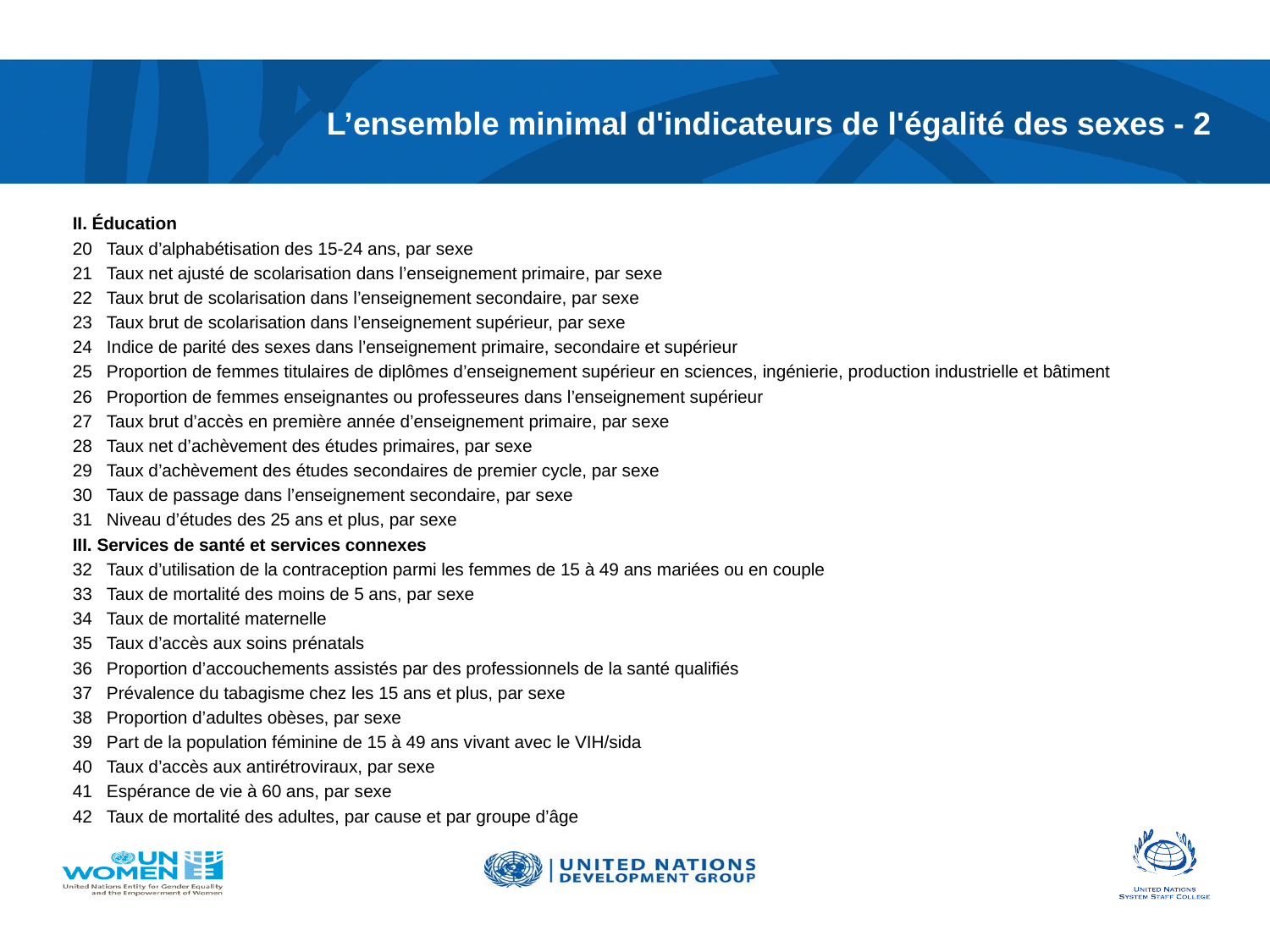

# L’ensemble minimal d'indicateurs de l'égalité des sexes - 2
II. Éducation
20   Taux d’alphabétisation des 15-24 ans, par sexe
21   Taux net ajusté de scolarisation dans l’enseignement primaire, par sexe
22   Taux brut de scolarisation dans l’enseignement secondaire, par sexe
23   Taux brut de scolarisation dans l’enseignement supérieur, par sexe
24   Indice de parité des sexes dans l’enseignement primaire, secondaire et supérieur
25   Proportion de femmes titulaires de diplômes d’enseignement supérieur en sciences, ingénierie, production industrielle et bâtiment
26   Proportion de femmes enseignantes ou professeures dans l’enseignement supérieur
27   Taux brut d’accès en première année d’enseignement primaire, par sexe
28   Taux net d’achèvement des études primaires, par sexe
29   Taux d’achèvement des études secondaires de premier cycle, par sexe
30   Taux de passage dans l’enseignement secondaire, par sexe
31   Niveau d’études des 25 ans et plus, par sexe
III. Services de santé et services connexes
32   Taux d’utilisation de la contraception parmi les femmes de 15 à 49 ans mariées ou en couple
33   Taux de mortalité des moins de 5 ans, par sexe
34   Taux de mortalité maternelle
35   Taux d’accès aux soins prénatals
36   Proportion d’accouchements assistés par des professionnels de la santé qualifiés
37   Prévalence du tabagisme chez les 15 ans et plus, par sexe
38   Proportion d’adultes obèses, par sexe
39   Part de la population féminine de 15 à 49 ans vivant avec le VIH/sida
40   Taux d’accès aux antirétroviraux, par sexe
41   Espérance de vie à 60 ans, par sexe
42   Taux de mortalité des adultes, par cause et par groupe d’âge